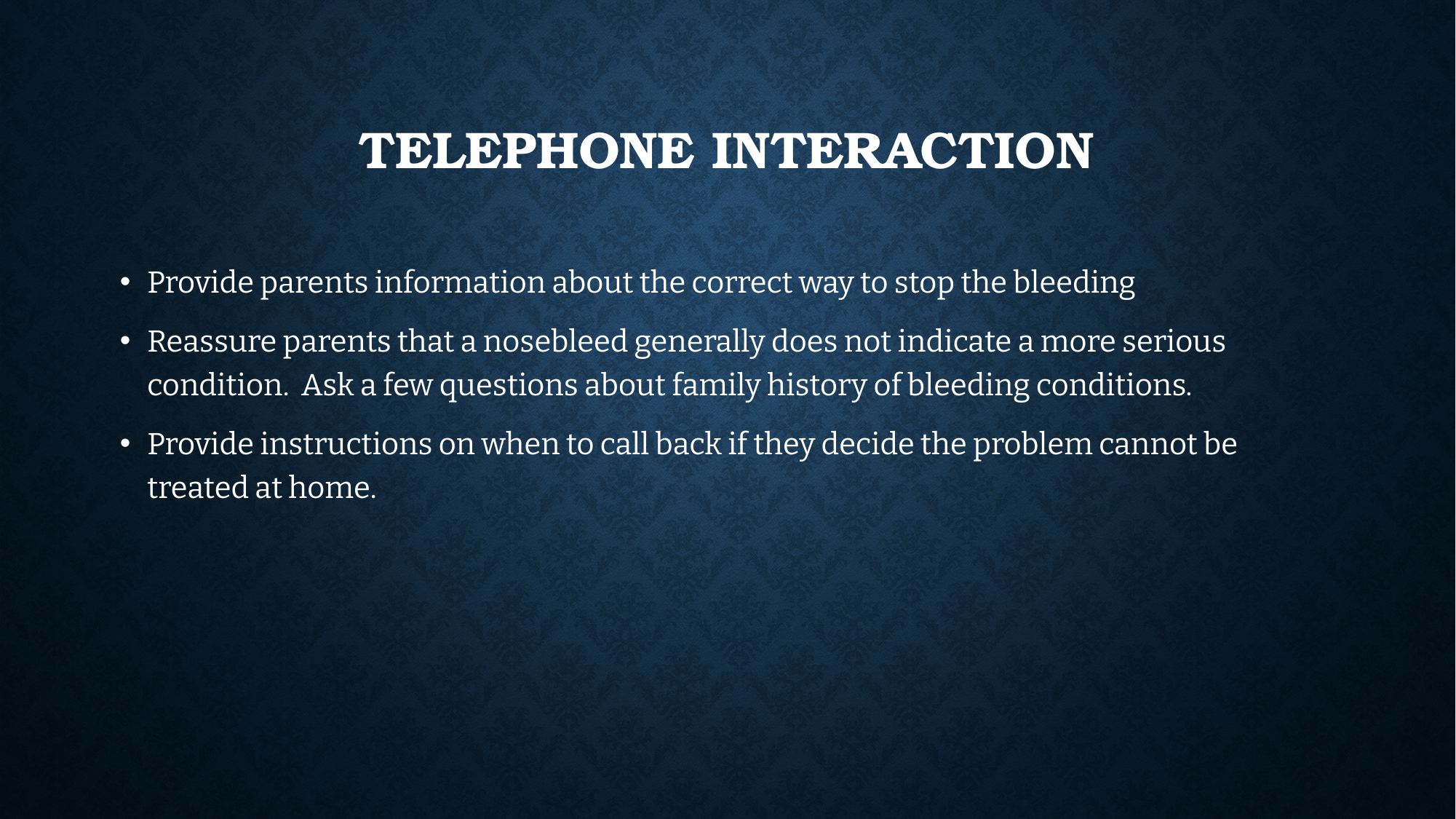

# Telephone Interaction
Provide parents information about the correct way to stop the bleeding
Reassure parents that a nosebleed generally does not indicate a more serious condition.  Ask a few questions about family history of bleeding conditions.
Provide instructions on when to call back if they decide the problem cannot be treated at home.